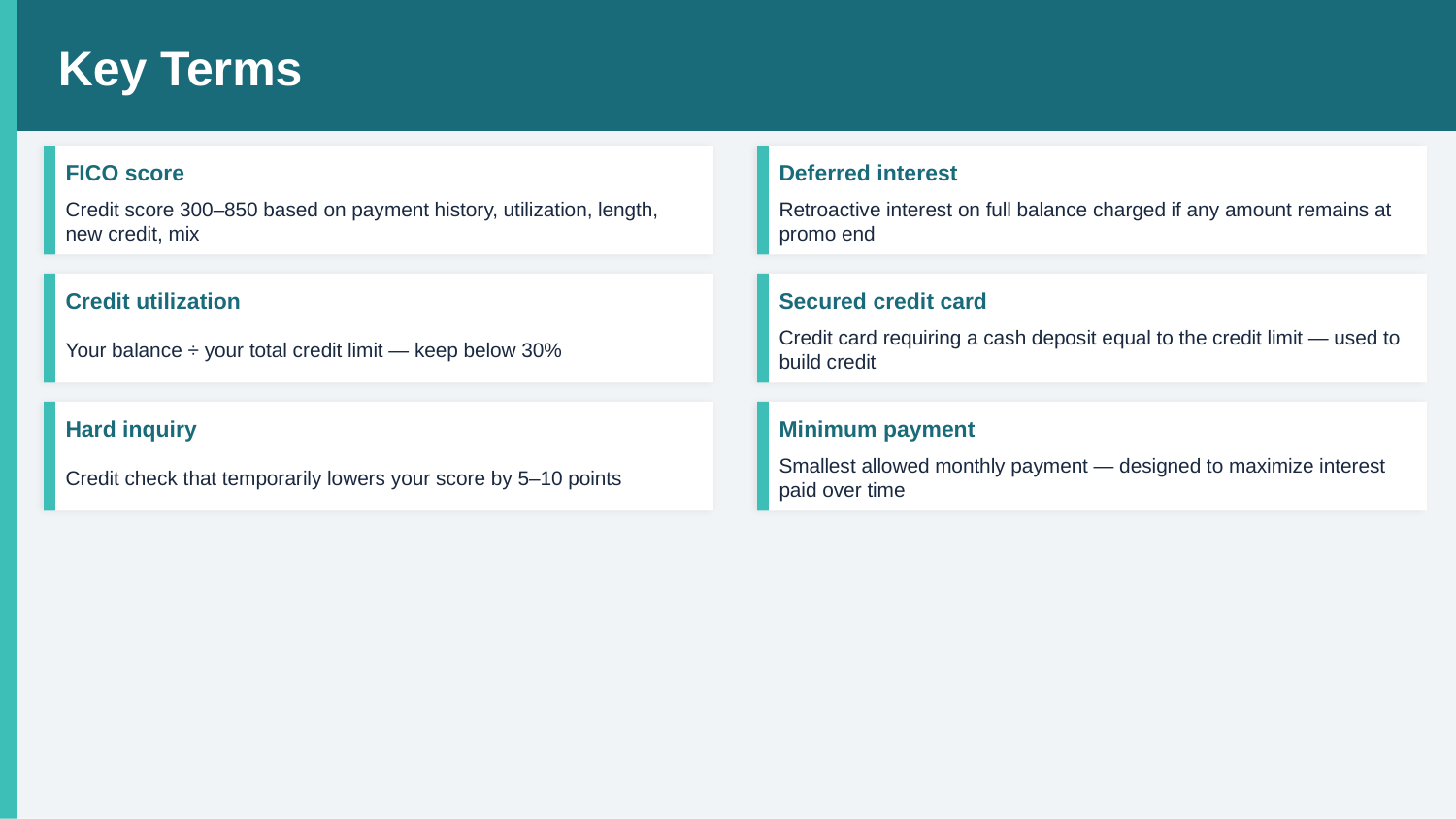

Key Terms

FICO score
Deferred interest
Credit score 300–850 based on payment history, utilization, length, new credit, mix
Retroactive interest on full balance charged if any amount remains at promo end

Credit utilization
Secured credit card
Your balance ÷ your total credit limit — keep below 30%
Credit card requiring a cash deposit equal to the credit limit — used to build credit

Hard inquiry
Minimum payment
Credit check that temporarily lowers your score by 5–10 points
Smallest allowed monthly payment — designed to maximize interest paid over time